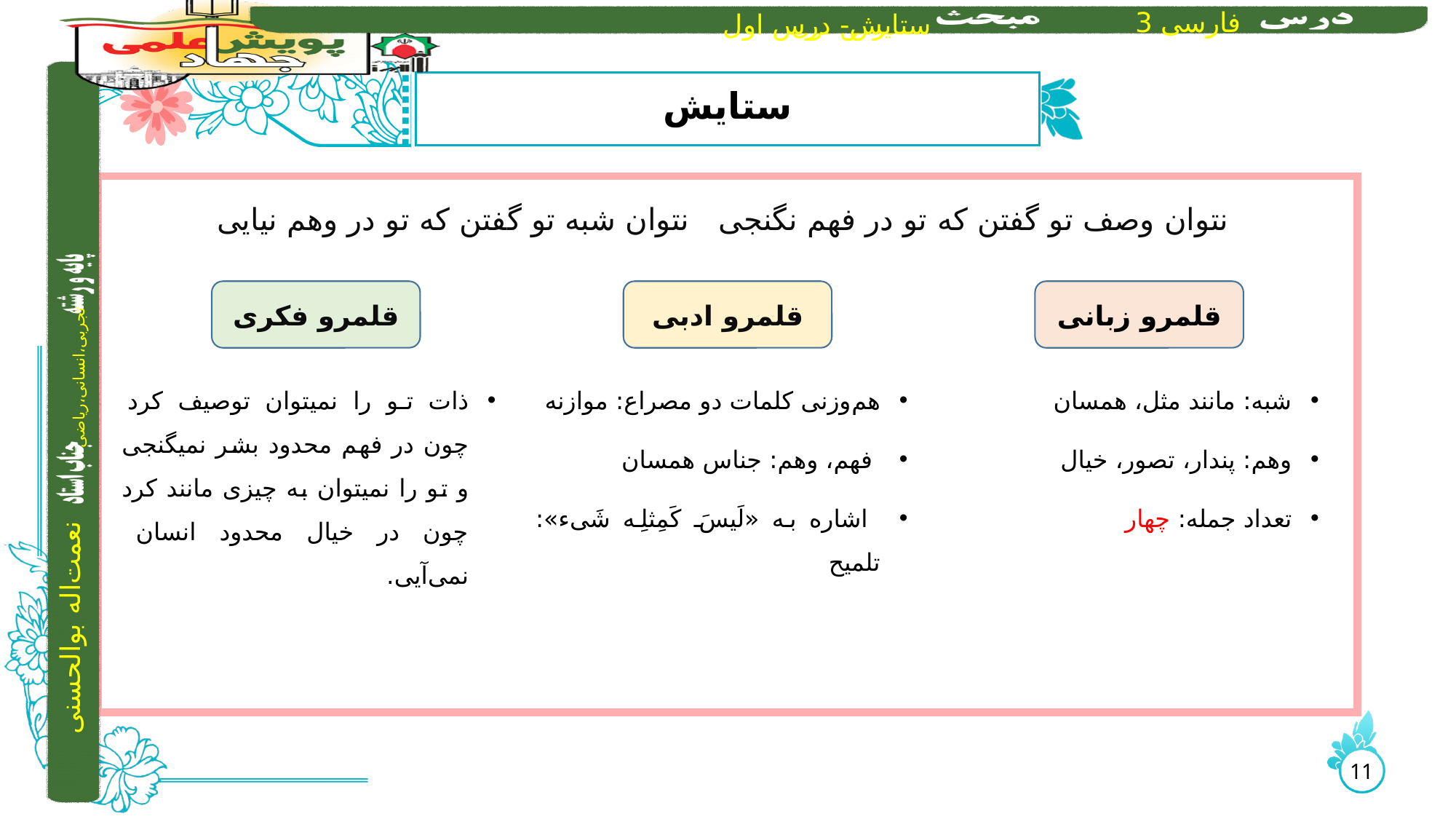

# ستایش
 نتوان وصف تو گفتن که تو در فهم نگنجی   	نتوان شبه تو گفتن که تو در وهم نیایی
ذات تو را نمی­توان توصیف کرد چون در فهم محدود بشر نمی­گنجی و تو را نمی­توان به چیزی مانند کرد چون در خیال محدود انسان نمی‌آیی.

هم‌وزنی کلمات دو مصراع: موازنه
 فهم، وهم: جناس همسان
 اشاره به «لَیسَ کَمِثلِه شَیء»: تلمیح

شبه: مانند مثل، همسان
وهم: پندار، تصور، خیال
تعداد جمله: چهار